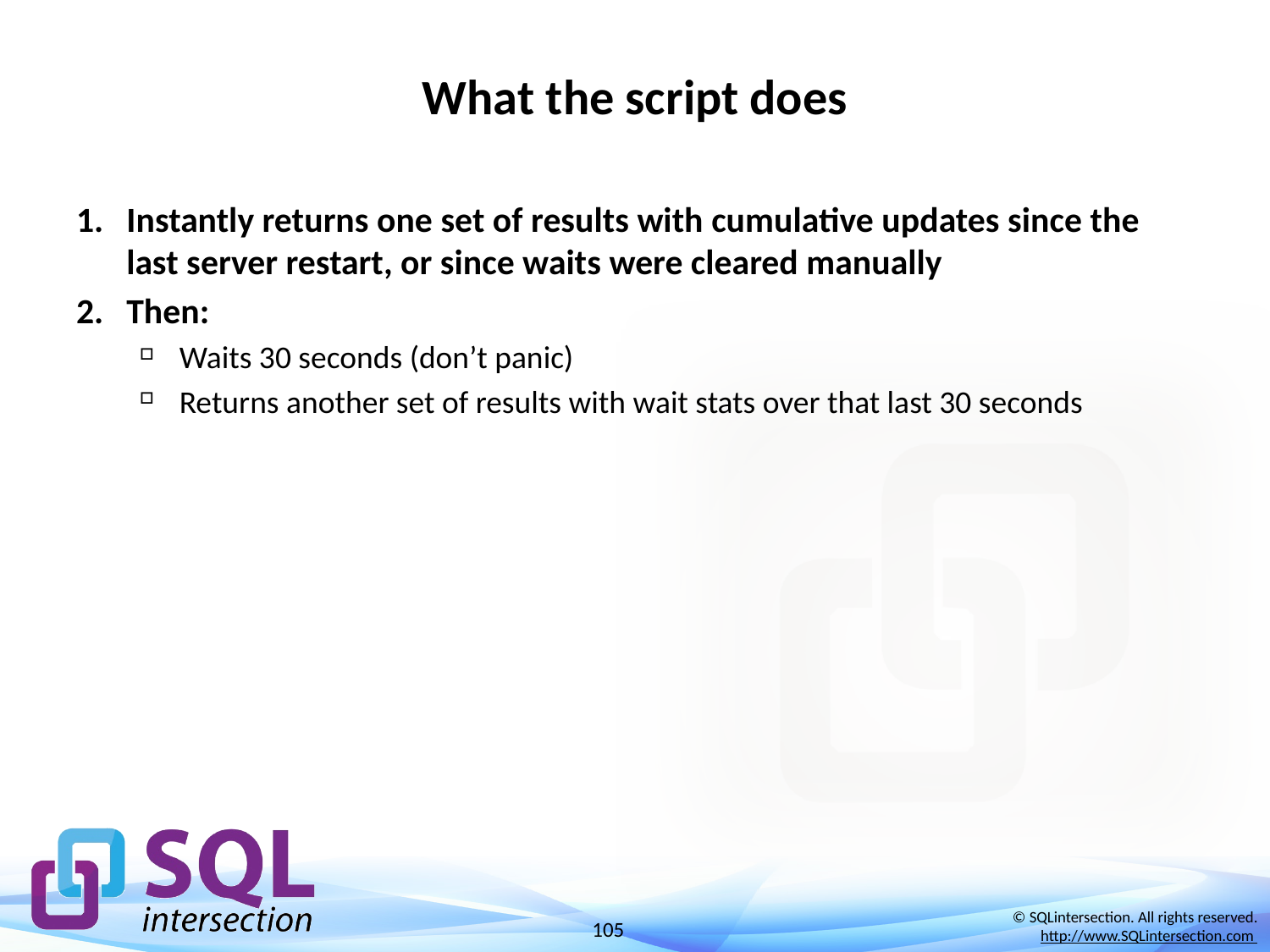

# What the script does
Instantly returns one set of results with cumulative updates since the last server restart, or since waits were cleared manually
Then:
Waits 30 seconds (don’t panic)
Returns another set of results with wait stats over that last 30 seconds